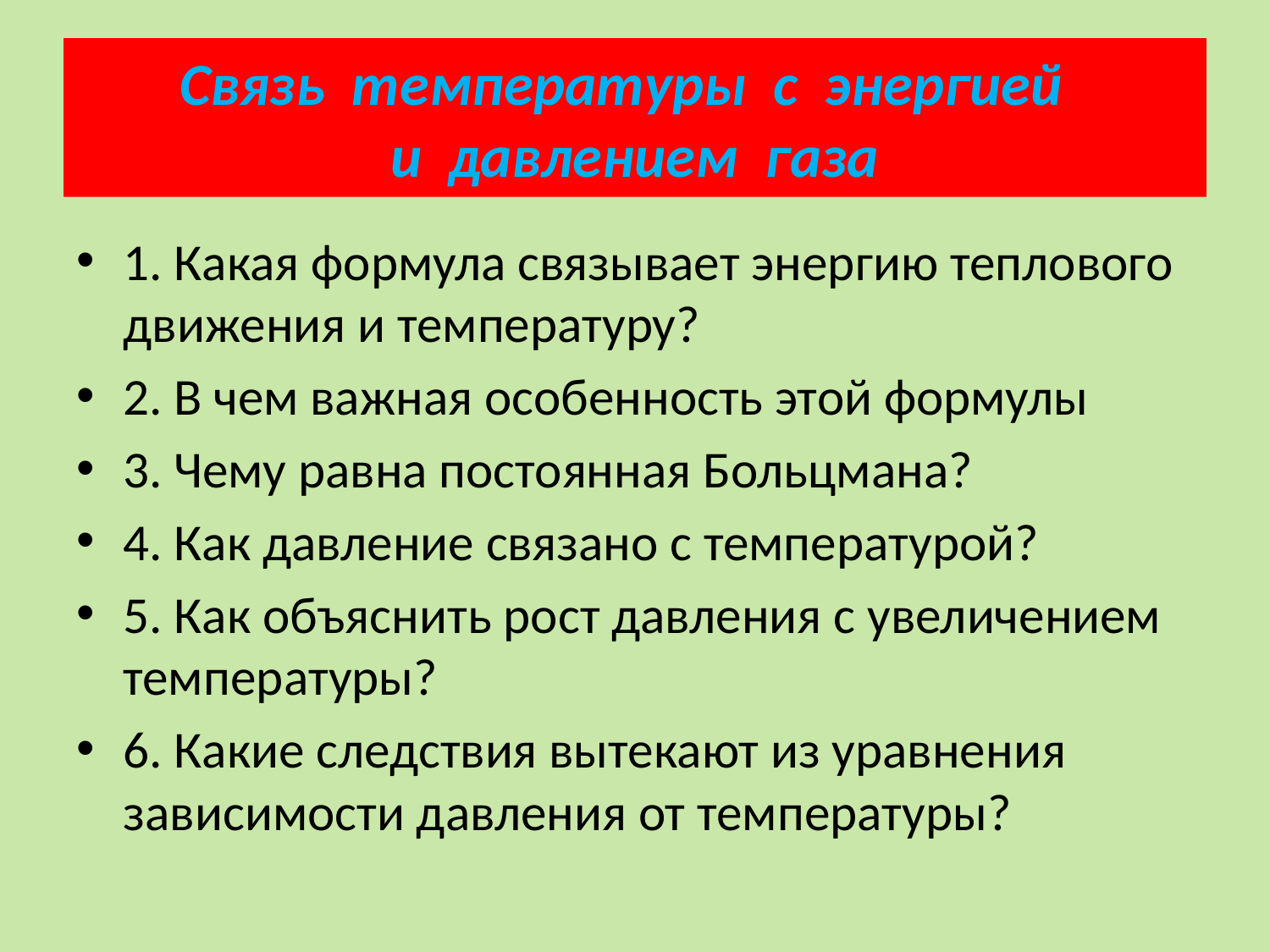

# Связь  температуры  с  энергией и  давлением  газа
1. Какая формула связывает энергию теплового движения и температуру?
2. В чем важная особенность этой формулы
3. Чему равна постоянная Больцмана?
4. Как давление связано с температурой?
5. Как объяснить рост давления с увеличением температуры?
6. Какие следствия вытекают из уравнения зависимости давления от температуры?